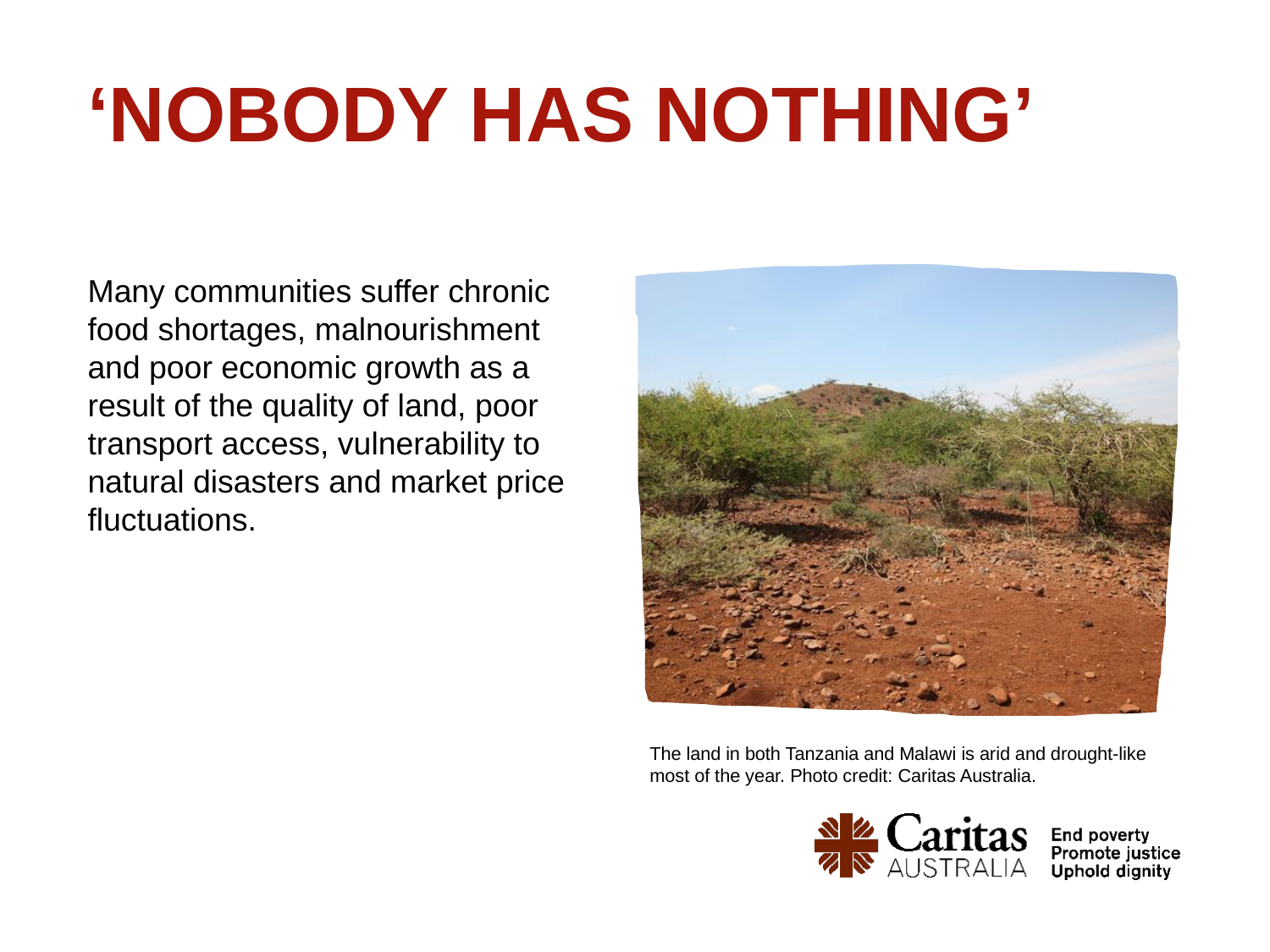

# ‘NOBODY HAS NOTHING’
Many communities suffer chronic food shortages, malnourishment and poor economic growth as a result of the quality of land, poor transport access, vulnerability to natural disasters and market price fluctuations.

The land in both Tanzania and Malawi is arid and drought-like most of the year. Photo credit: Caritas Australia.